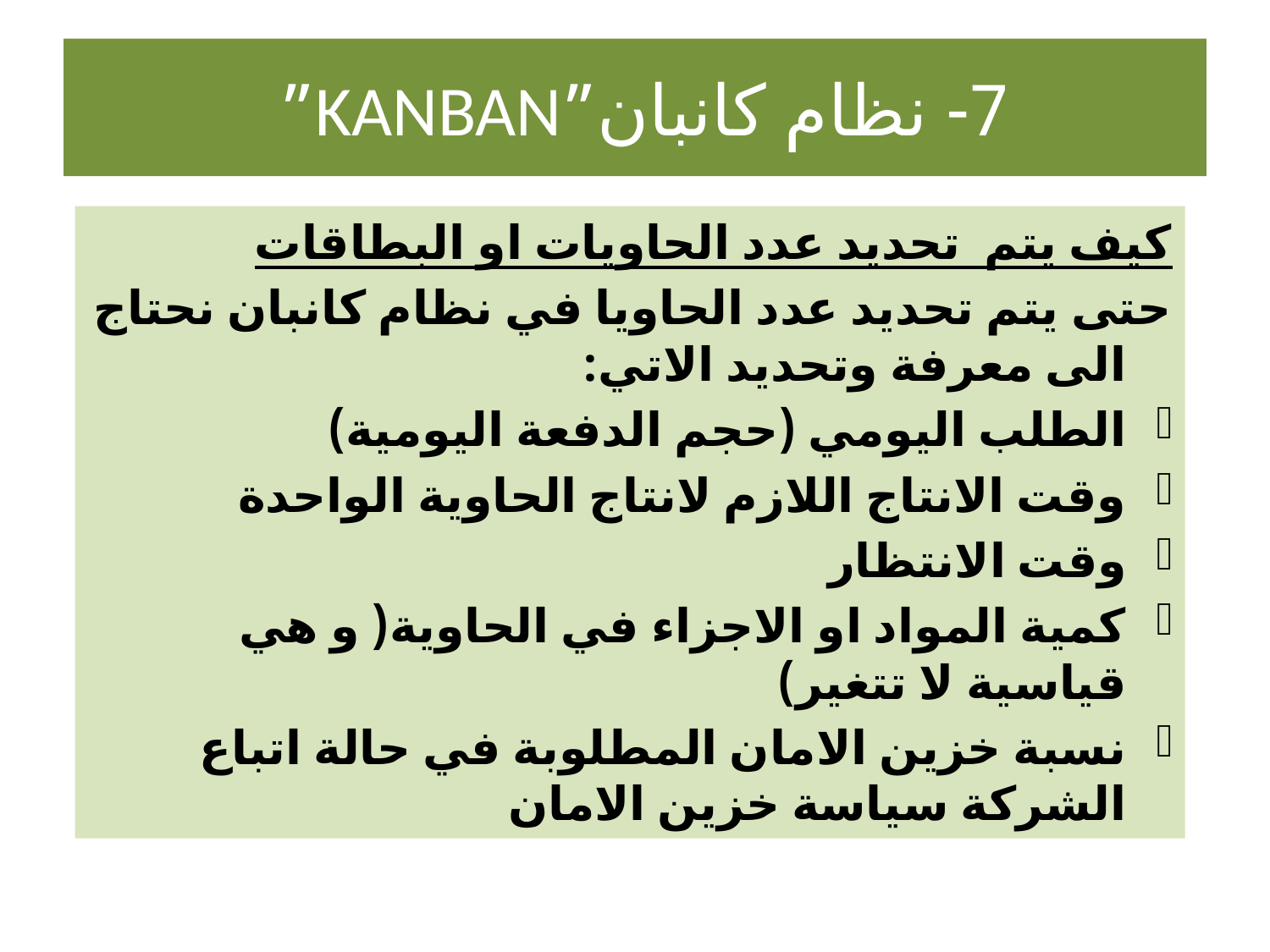

# 7- نظام كانبان”KANBAN”
كيف يتم  تحديد عدد الحاويات او البطاقات
حتى يتم تحديد عدد الحاويا في نظام كانبان نحتاج الى معرفة وتحديد الاتي:
الطلب اليومي (حجم الدفعة اليومية)
وقت الانتاج اللازم لانتاج الحاوية الواحدة
وقت الانتظار
كمية المواد او الاجزاء في الحاوية( و هي قياسية لا تتغير)
نسبة خزين الامان المطلوبة في حالة اتباع الشركة سياسة خزين الامان